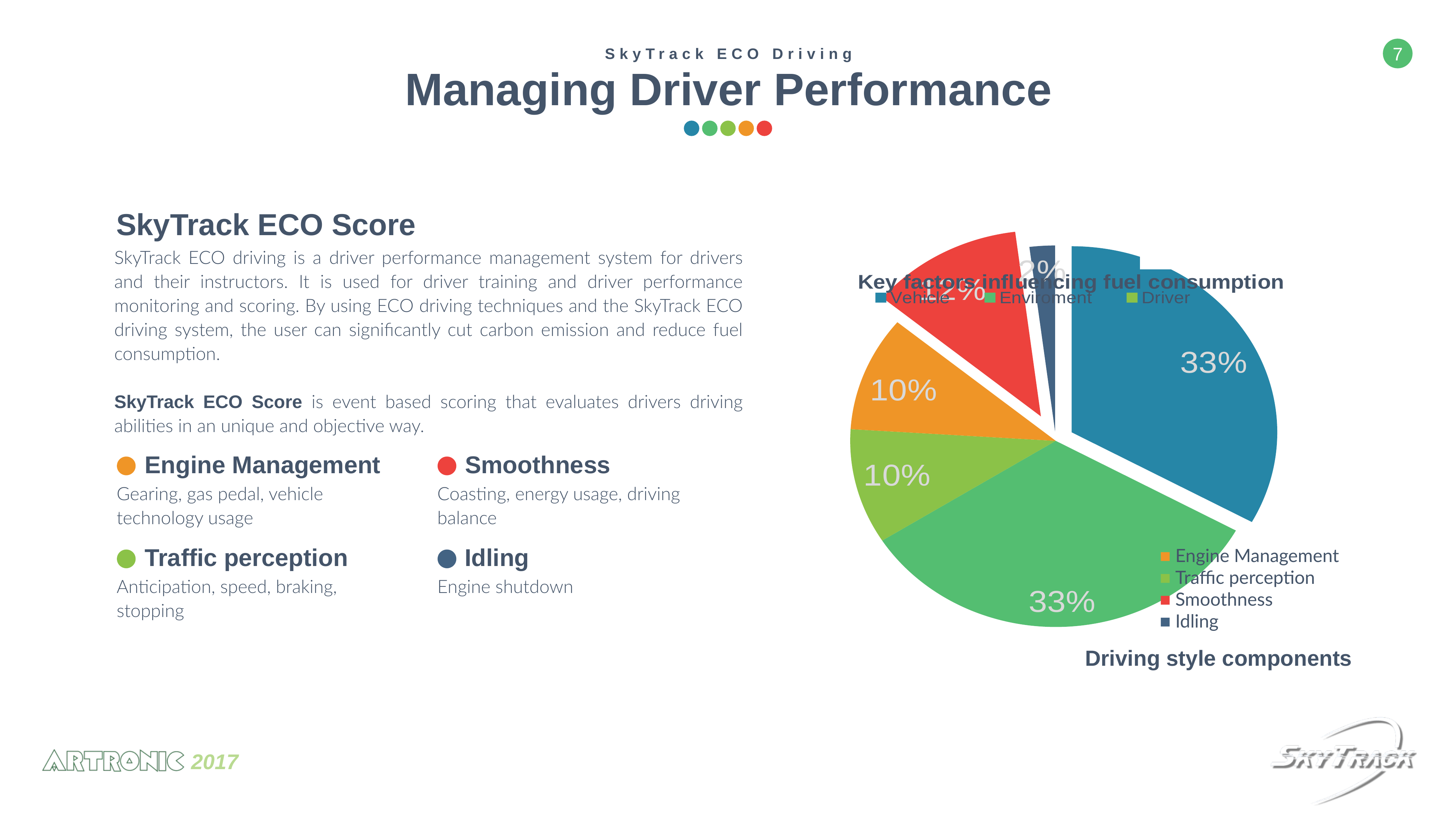

SkyTrack ECO Driving
Managing Driver Performance

SkyTrack ECO Score

[unsupported chart]

SkyTrack ECO driving is a driver performance management system for drivers and their instructors. It is used for driver training and driver performance monitoring and scoring. By using ECO driving techniques and the SkyTrack ECO driving system, the user can significantly cut carbon emission and reduce fuel consumption.

SkyTrack ECO Score is event based scoring that evaluates drivers driving abilities in an unique and objective way.

Engine Management
Smoothness

Gearing, gas pedal, vehicle technology usage
Coasting, energy usage, driving balance
Traffic perception
Idling
■ Engine Management
■ Traffic perception
■ Smoothness
■ Idling

Anticipation, speed, braking, stopping
Engine shutdown
Driving style components